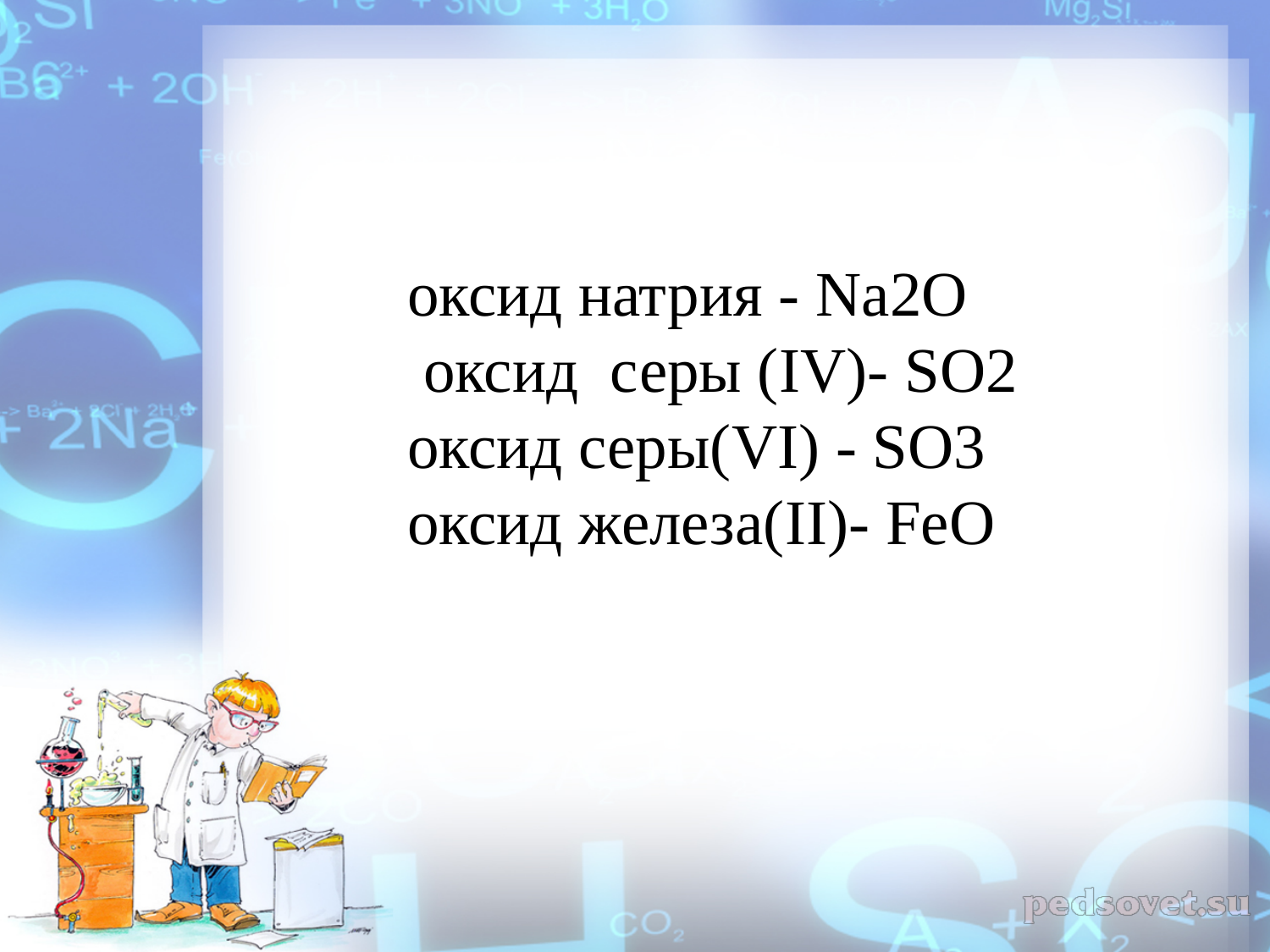

оксид натрия - Na2O
 оксид  серы (IV)- SO2
оксид серы(VI) - SO3
оксид железа(II)- FeO